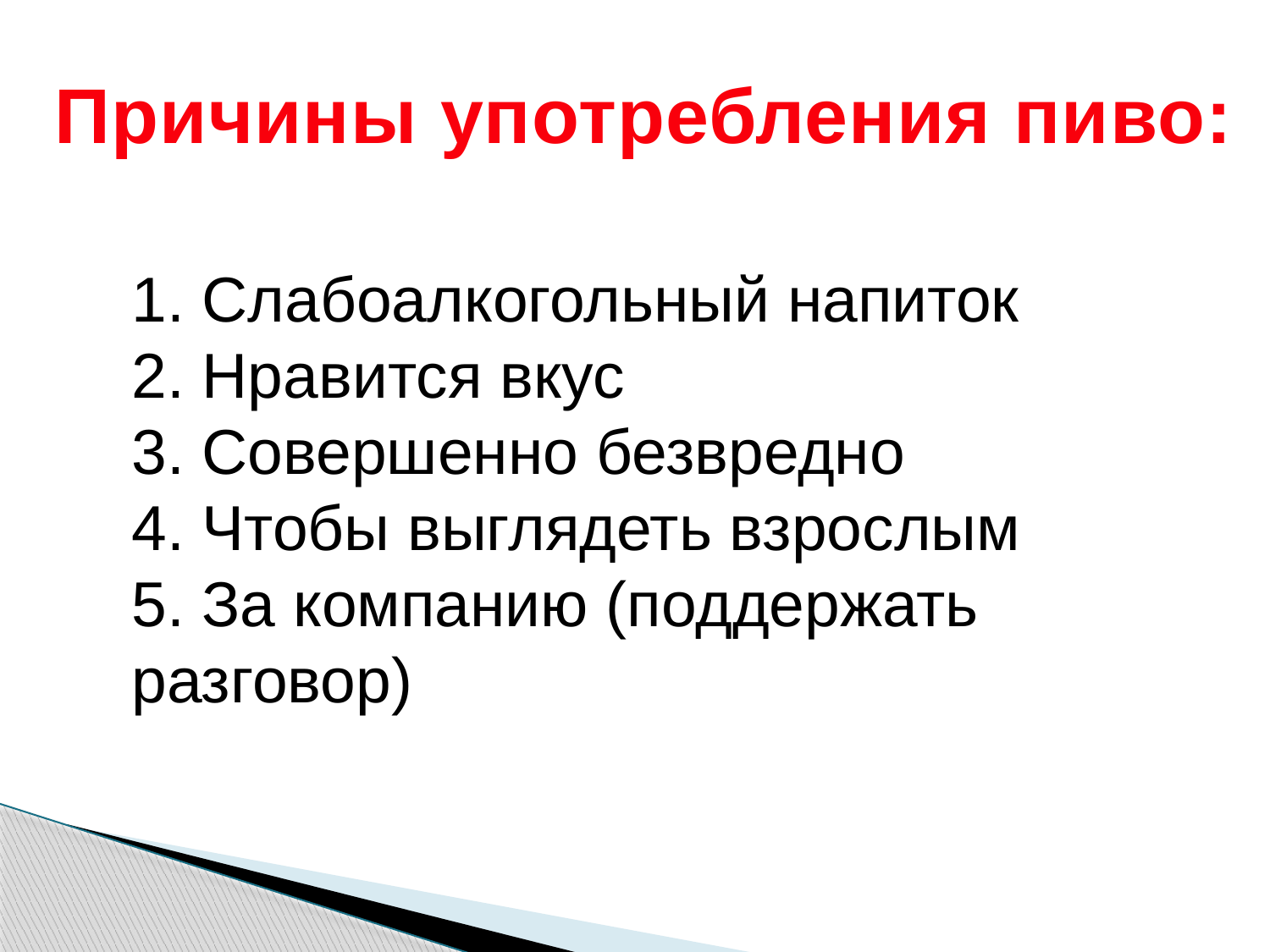

Причины употребления пиво:
1. Слабоалкогольный напиток  
2. Нравится вкус
3. Совершенно безвредно 
4. Чтобы выглядеть взрослым
5. За компанию (поддержать разговор)